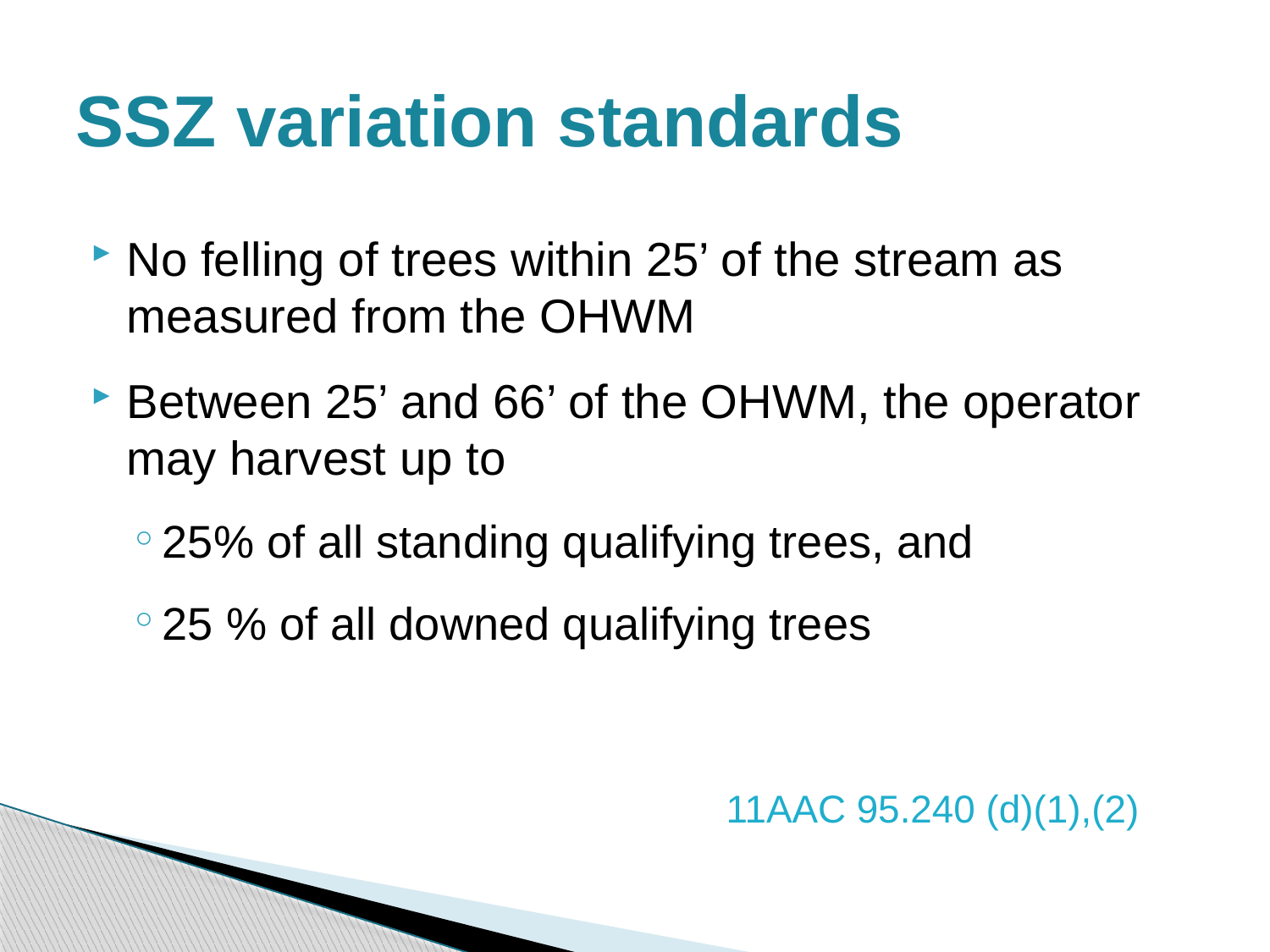

# SSZ variation standards
No felling of trees within 25’ of the stream as measured from the OHWM
Between 25’ and 66’ of the OHWM, the operator may harvest up to
25% of all standing qualifying trees, and
25 % of all downed qualifying trees

					11AAC 95.240 (d)(1),(2)